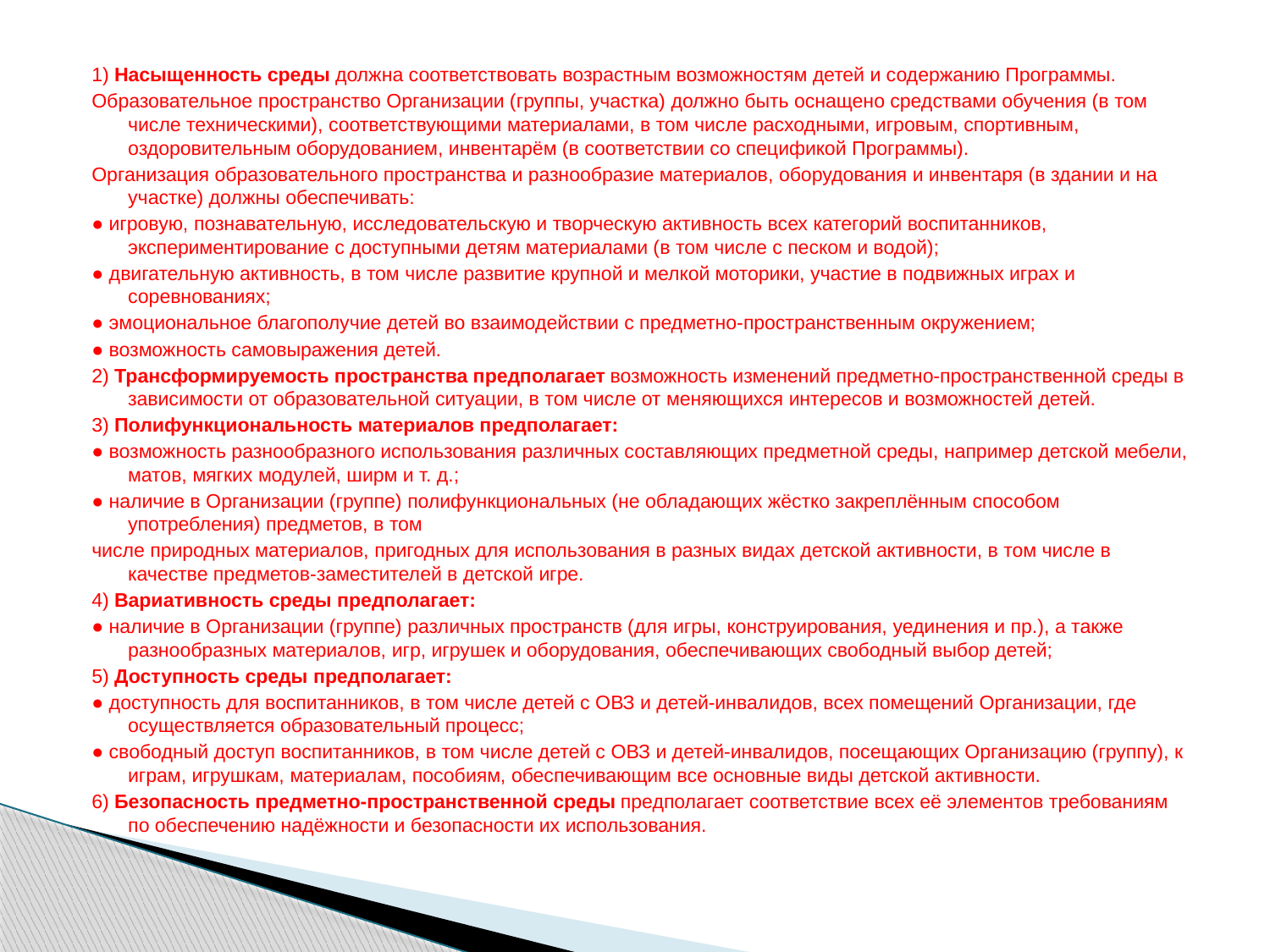

1) Насыщенность среды должна соответствовать возрастным возможностям детей и содержанию Программы.
Образовательное пространство Организации (группы, участка) должно быть оснащено средствами обучения (в том числе техническими), соответствующими материалами, в том числе расходными, игровым, спортивным, оздоровительным оборудованием, инвентарём (в соответствии со спецификой Программы).
Организация образовательного пространства и разнообразие материалов, оборудования и инвентаря (в здании и на участке) должны обеспечивать:
● игровую, познавательную, исследовательскую и творческую активность всех категорий воспитанников, экспериментирование с доступными детям материалами (в том числе с песком и водой);
● двигательную активность, в том числе развитие крупной и мелкой моторики, участие в подвижных играх и соревнованиях;
● эмоциональное благополучие детей во взаимодействии с предметно-пространственным окружением;
● возможность самовыражения детей.
2) Трансформируемость пространства предполагает возможность изменений предметно-пространственной среды в зависимости от образовательной ситуации, в том числе от меняющихся интересов и возможностей детей.
3) Полифункциональность материалов предполагает:
● возможность разнообразного использования различных составляющих предметной среды, например детской мебели, матов, мягких модулей, ширм и т. д.;
● наличие в Организации (группе) полифункциональных (не обладающих жёстко закреплённым способом употребления) предметов, в том
числе природных материалов, пригодных для использования в разных видах детской активности, в том числе в качестве предметов-заместителей в детской игре.
4) Вариативность среды предполагает:
● наличие в Организации (группе) различных пространств (для игры, конструирования, уединения и пр.), а также разнообразных материалов, игр, игрушек и оборудования, обеспечивающих свободный выбор детей;
5) Доступность среды предполагает:
● доступность для воспитанников, в том числе детей с ОВЗ и детей-инвалидов, всех помещений Организации, где осуществляется образовательный процесс;
● свободный доступ воспитанников, в том числе детей с ОВЗ и детей-инвалидов, посещающих Организацию (группу), к играм, игрушкам, материалам, пособиям, обеспечивающим все основные виды детской активности.
6) Безопасность предметно-пространственной среды предполагает соответствие всех её элементов требованиям по обеспечению надёжности и безопасности их использования.